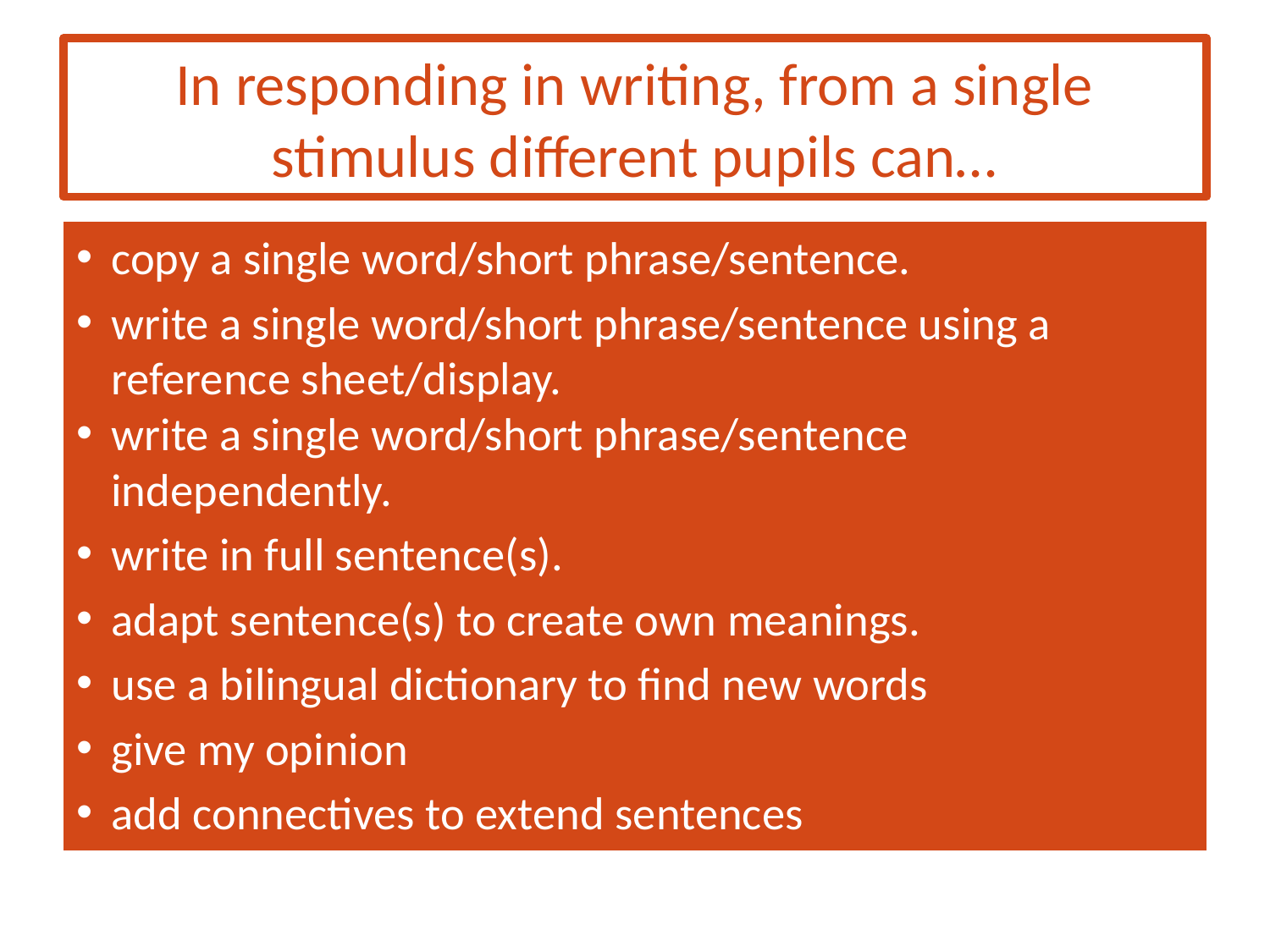

# In responding in writing, from a single stimulus different pupils can…
copy a single word/short phrase/sentence.
write a single word/short phrase/sentence using a reference sheet/display.
write a single word/short phrase/sentence independently.
write in full sentence(s).
adapt sentence(s) to create own meanings.
use a bilingual dictionary to find new words
give my opinion
add connectives to extend sentences